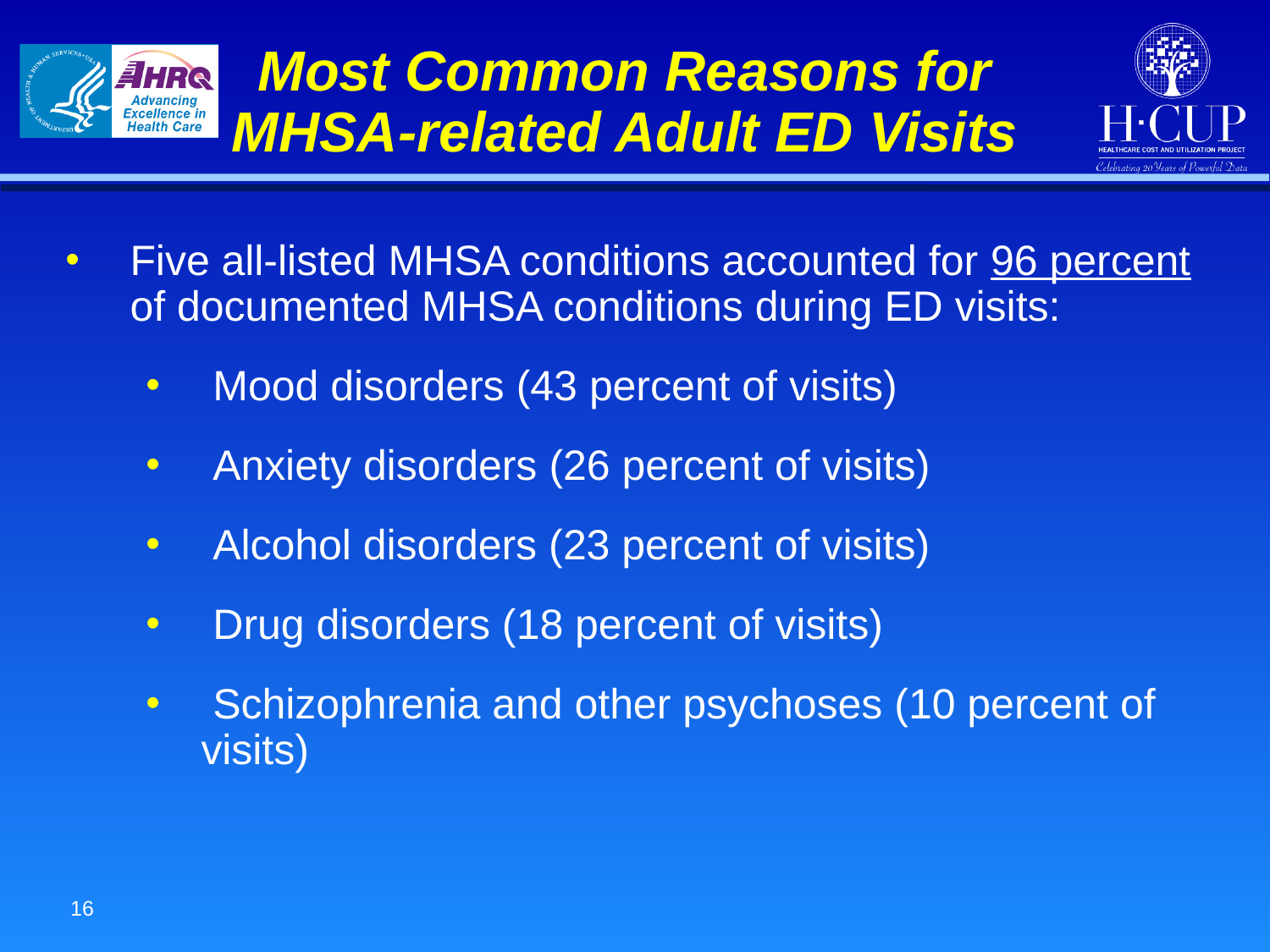

# Most Common Reasons for MHSA-related Adult ED Visits
Five all-listed MHSA conditions accounted for 96 percent of documented MHSA conditions during ED visits:
 Mood disorders (43 percent of visits)
 Anxiety disorders (26 percent of visits)
 Alcohol disorders (23 percent of visits)
 Drug disorders (18 percent of visits)
 Schizophrenia and other psychoses (10 percent of visits)

16